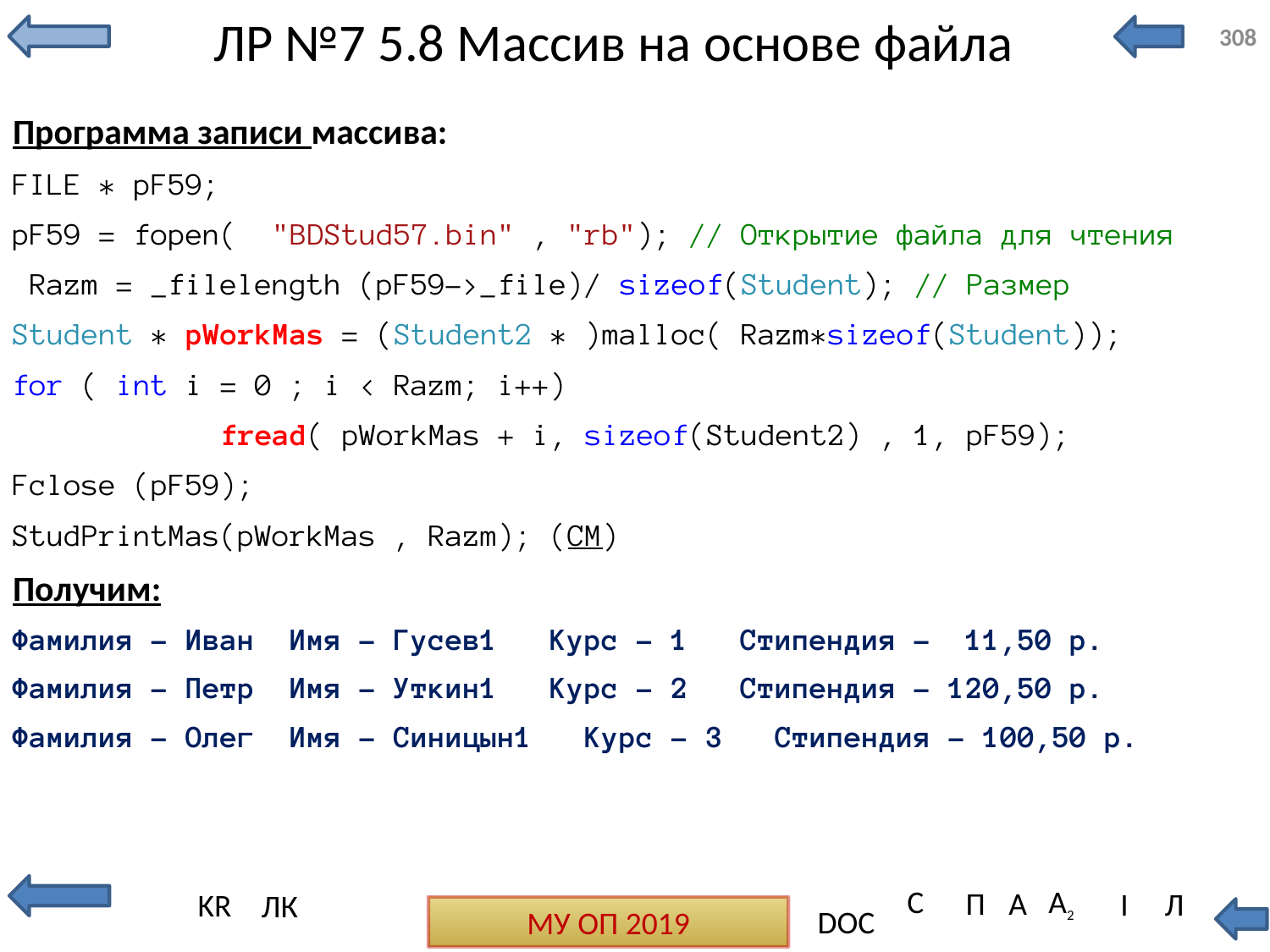

# ЛР №7 5.8 Массив на основе файла
308
Программа записи массива:
FILE * pF59;
pF59 = fopen(  "BDStud57.bin" , "rb"); // Открытие файла для чтения
 Razm = _filelength (pF59->_file)/ sizeof(Student); // Размер
Student * pWorkMas = (Student2 * )malloc( Razm*sizeof(Student));
for ( int i = 0 ; i < Razm; i++)
            fread( pWorkMas + i, sizeof(Student2) , 1, pF59);
Fclose (pF59);
StudPrintMas(pWorkMas , Razm); (СМ)
Получим:
Фамилия - Иван  Имя – Гусев1   Курс - 1   Стипендия -  11,50 р.
Фамилия - Петр  Имя – Уткин1   Курс - 2   Стипендия - 120,50 р.
Фамилия - Олег  Имя – Синицын1   Курс - 3   Стипендия - 100,50 р.